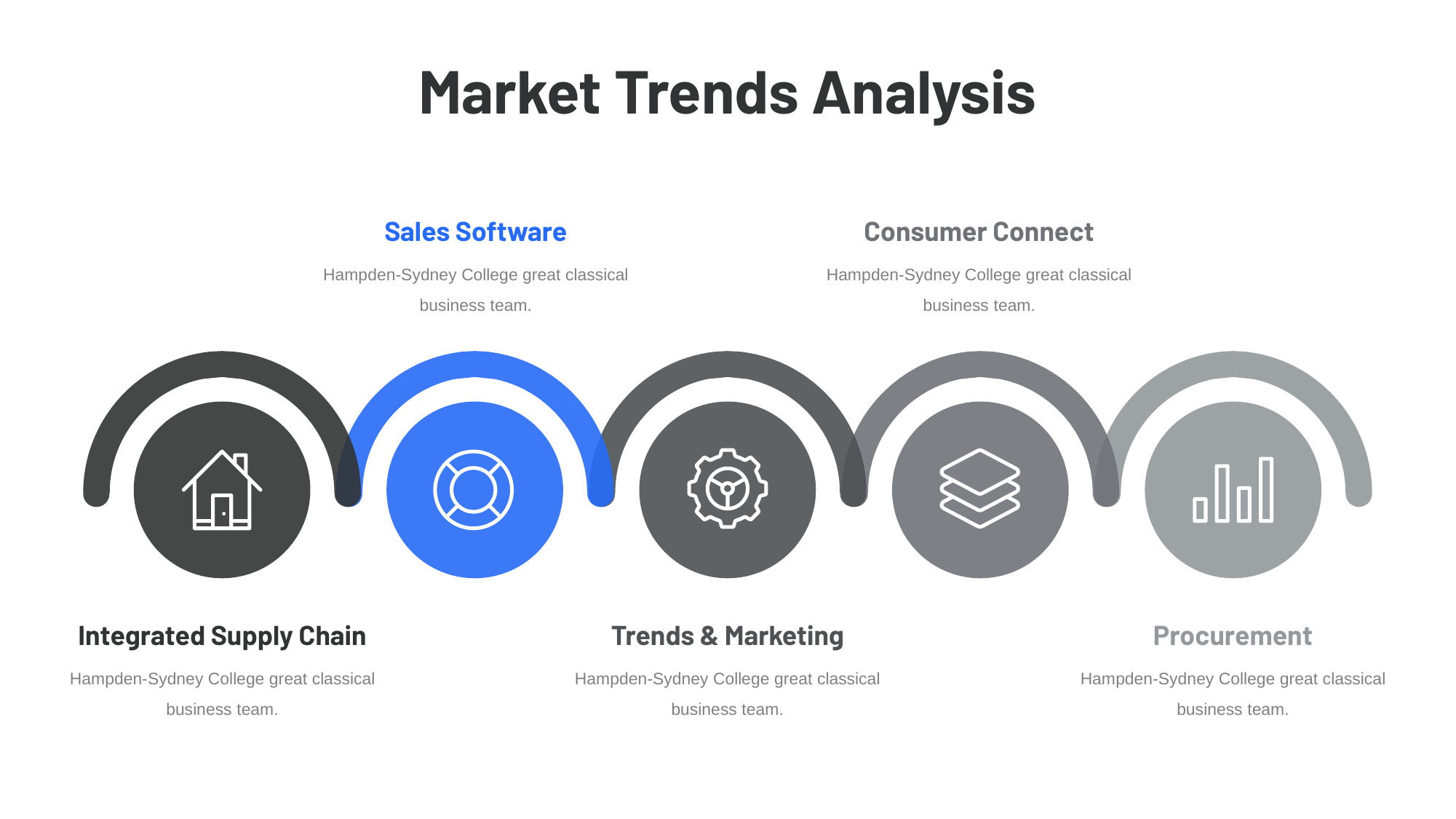

Market Trends Analysis
Sales Software
Consumer Connect
Hampden-Sydney College great classical business team.
Hampden-Sydney College great classical business team.

Integrated Supply Chain
Trends & Marketing
Procurement
Hampden-Sydney College great classical business team.
Hampden-Sydney College great classical business team.
Hampden-Sydney College great classical business team.